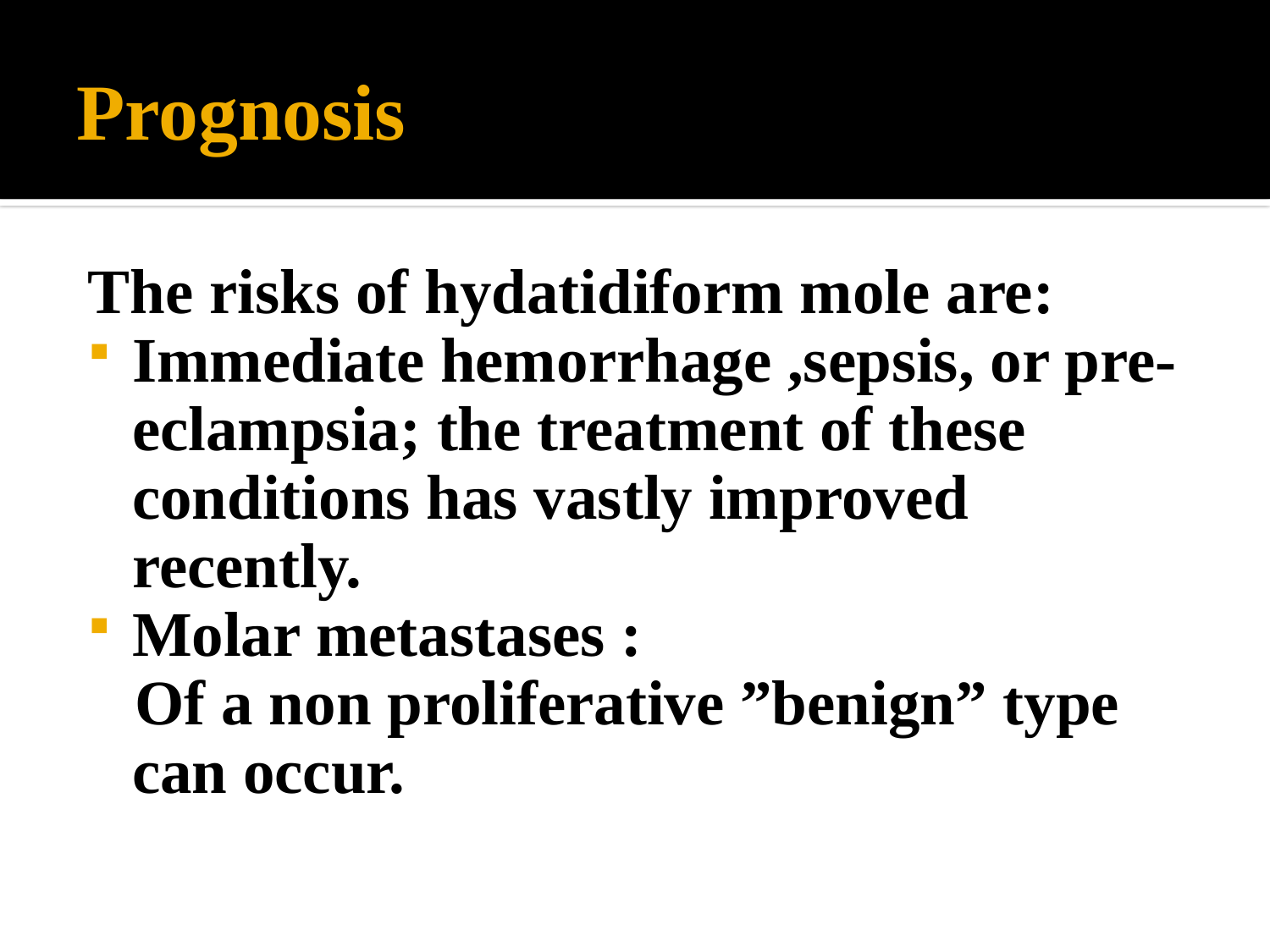

# Prognosis
The risks of hydatidiform mole are:
Immediate hemorrhage ,sepsis, or pre-eclampsia; the treatment of these conditions has vastly improved recently.
Molar metastases :
   Of a non proliferative ”benign” type can occur.